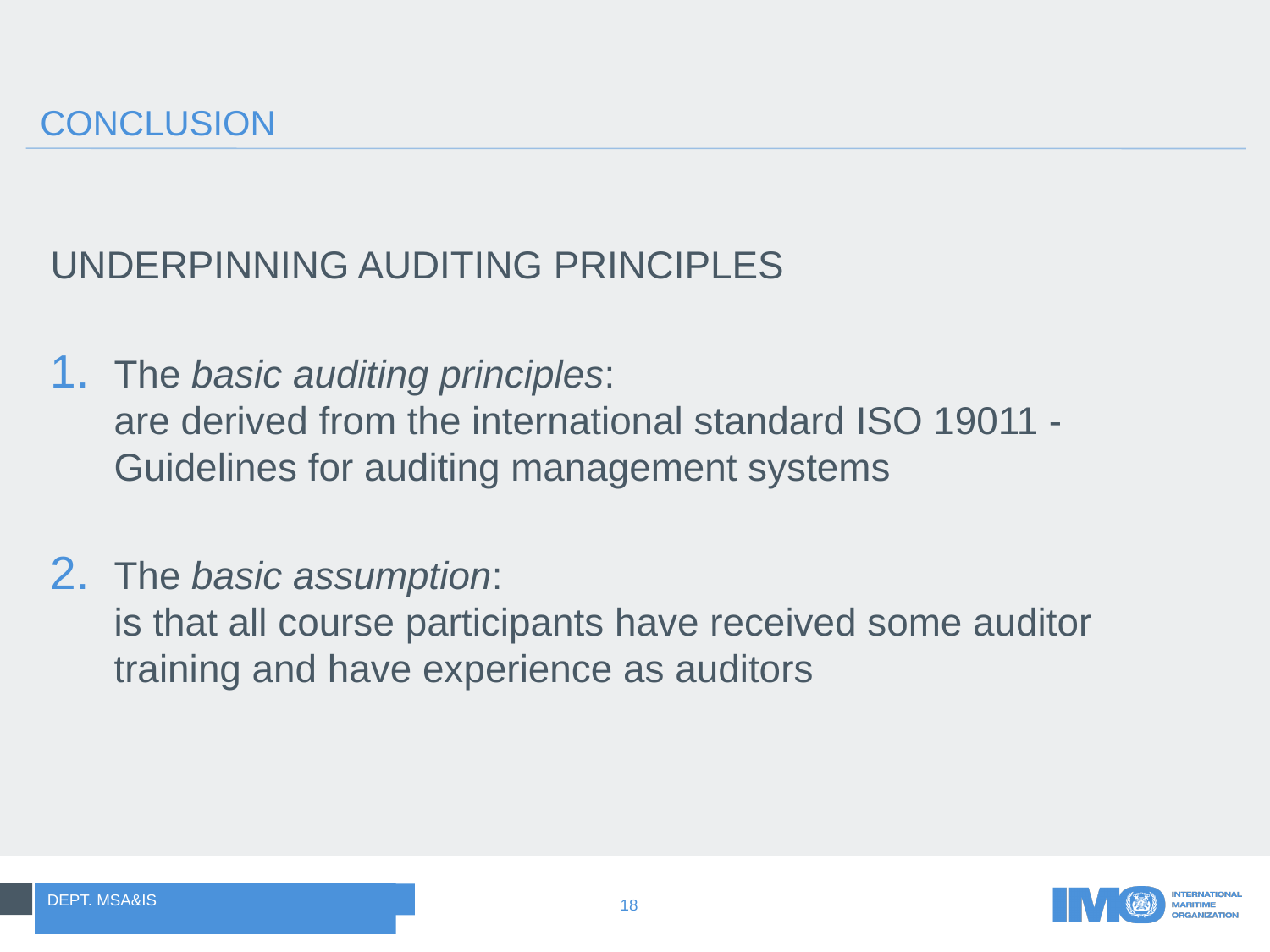

# CONCLUSION

UNDERPINNING AUDITING PRINCIPLES

The basic auditing principles:
are derived from the international standard ISO 19011 - Guidelines for auditing management systems

The basic assumption:
is that all course participants have received some auditor training and have experience as auditors